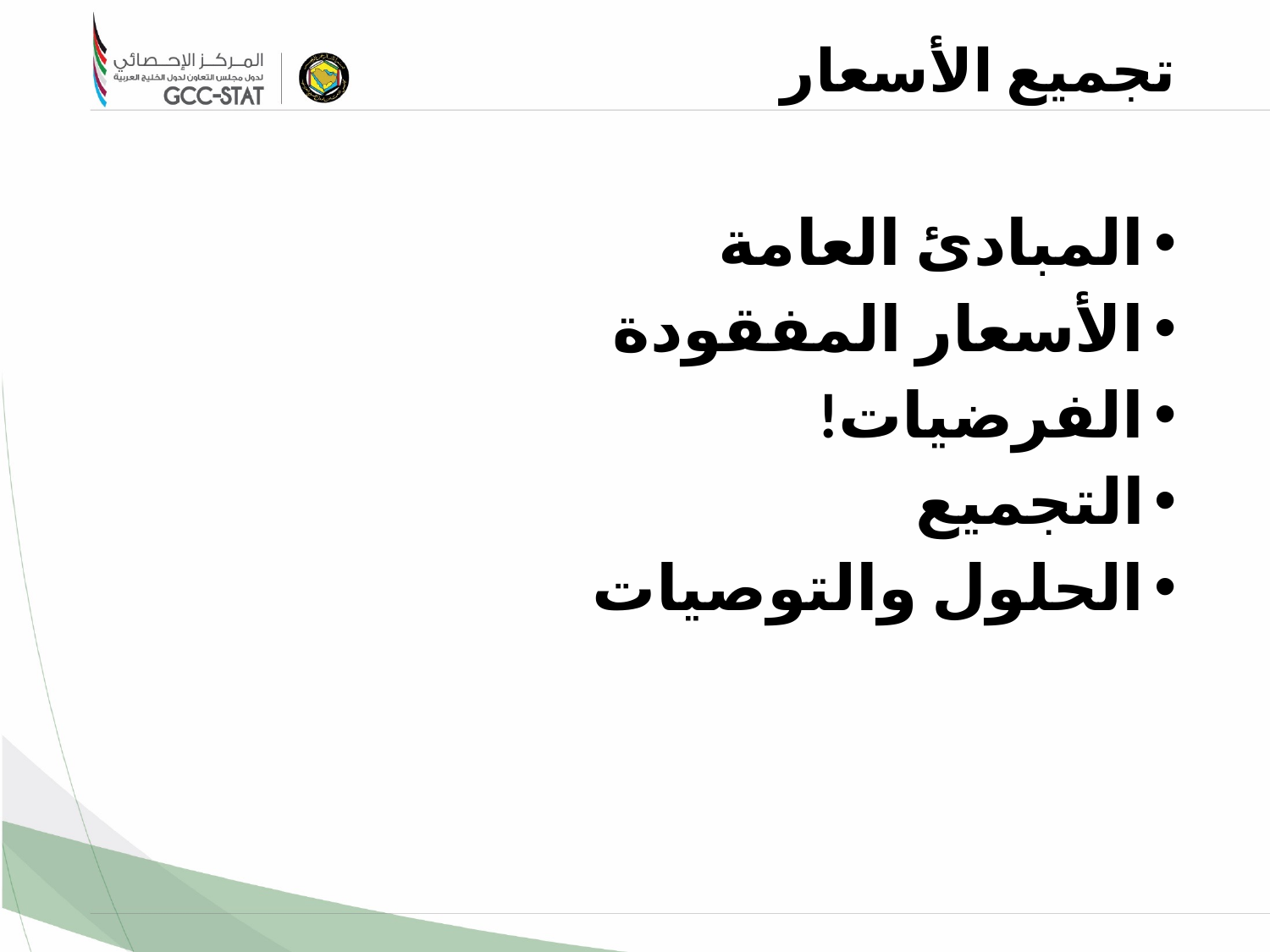

تجميع الأسعار
المبادئ العامة
الأسعار المفقودة
الفرضيات!
التجميع
الحلول والتوصيات